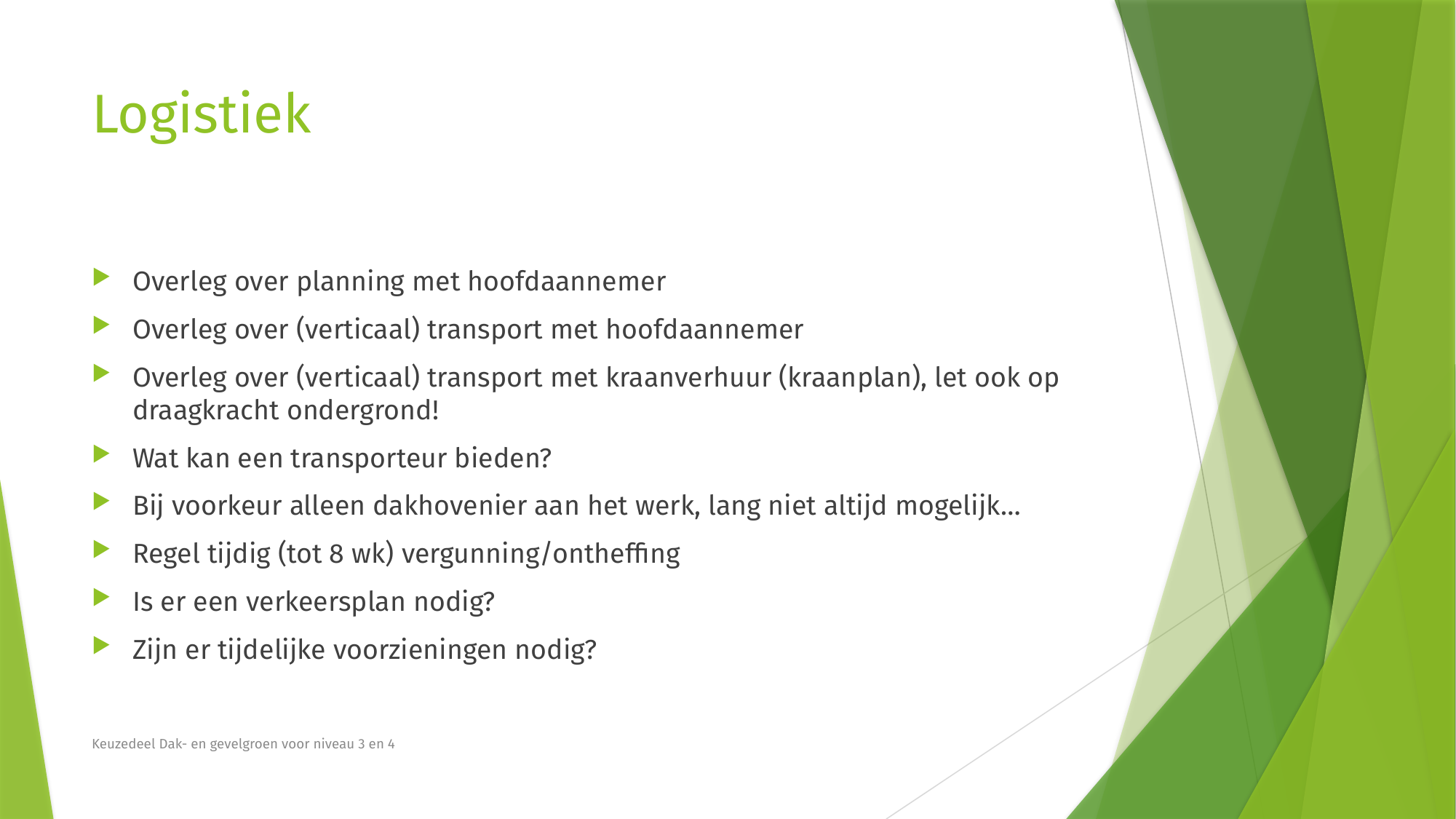

# Logistiek
Overleg over planning met hoofdaannemer
Overleg over (verticaal) transport met hoofdaannemer
Overleg over (verticaal) transport met kraanverhuur (kraanplan), let ook op draagkracht ondergrond!
Wat kan een transporteur bieden?
Bij voorkeur alleen dakhovenier aan het werk, lang niet altijd mogelijk…
Regel tijdig (tot 8 wk) vergunning/ontheffing
Is er een verkeersplan nodig?
Zijn er tijdelijke voorzieningen nodig?

Keuzedeel Dak- en gevelgroen voor niveau 3 en 4